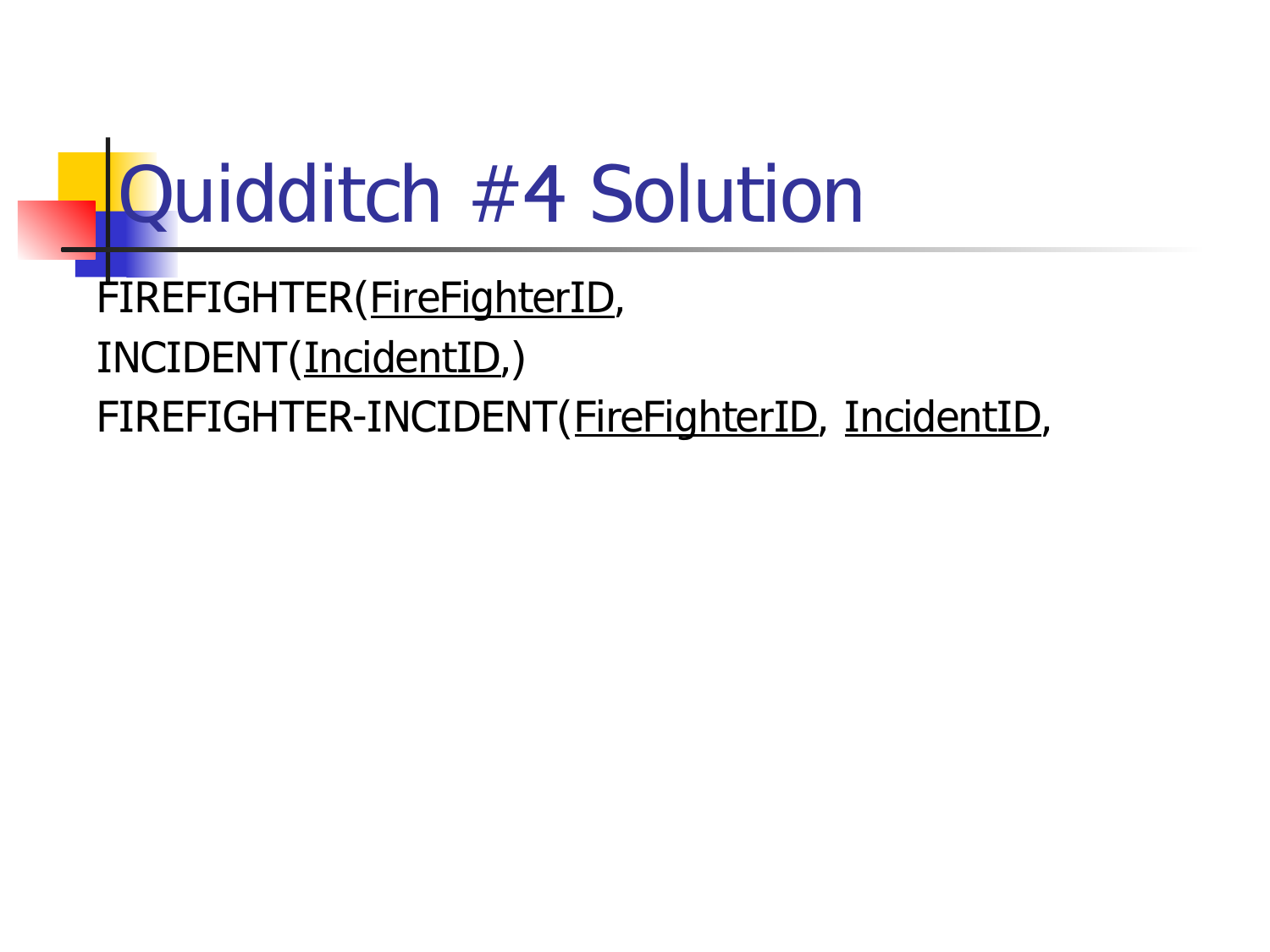

# Quidditch #4 Solution
FIREFIGHTER(FireFighterID,
INCIDENT(IncidentID,)
FIREFIGHTER-INCIDENT(FireFighterID, IncidentID,